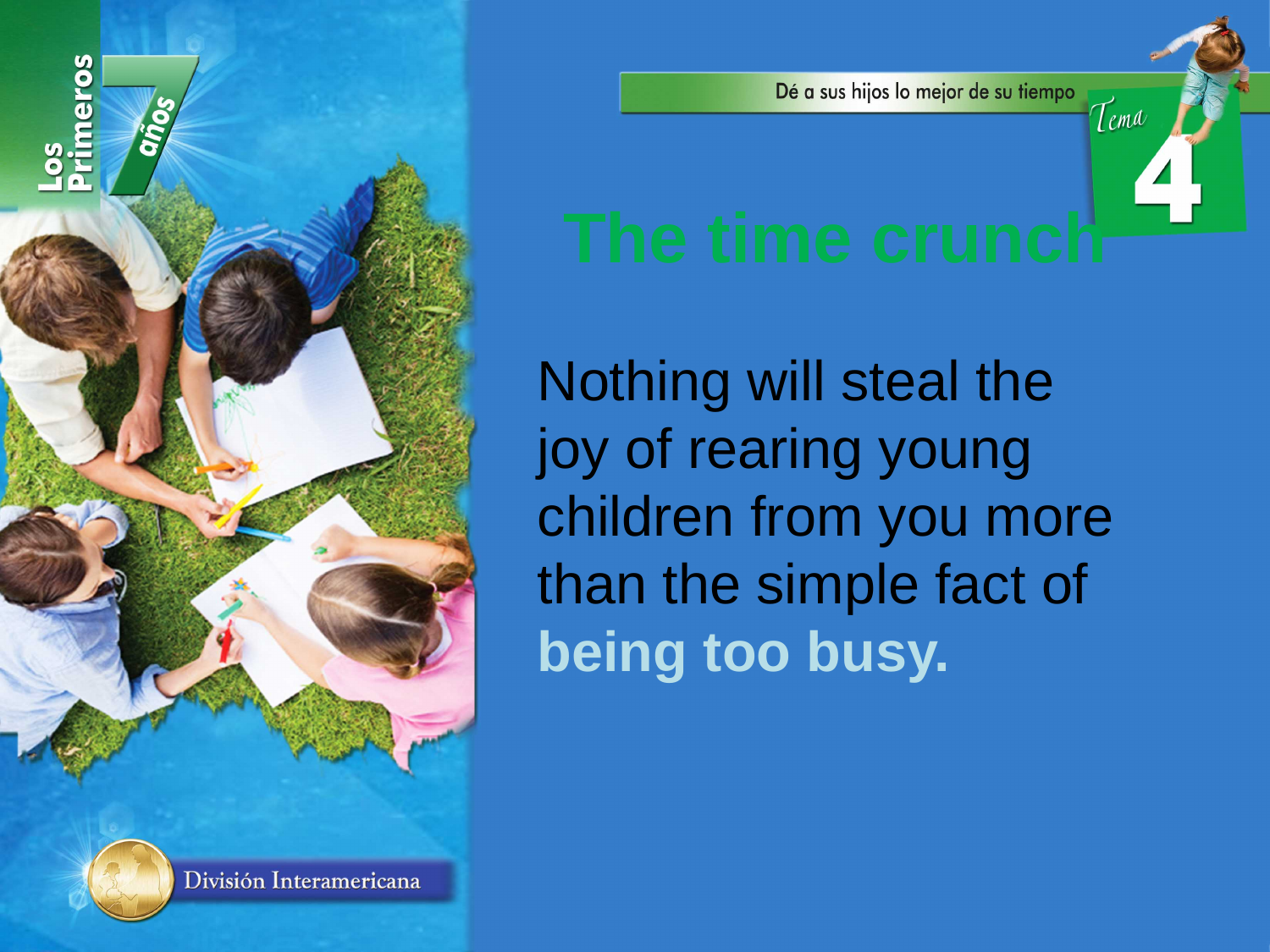

The time crunch

Nothing will steal the joy of rearing young children from you more than the simple fact of being too busy.